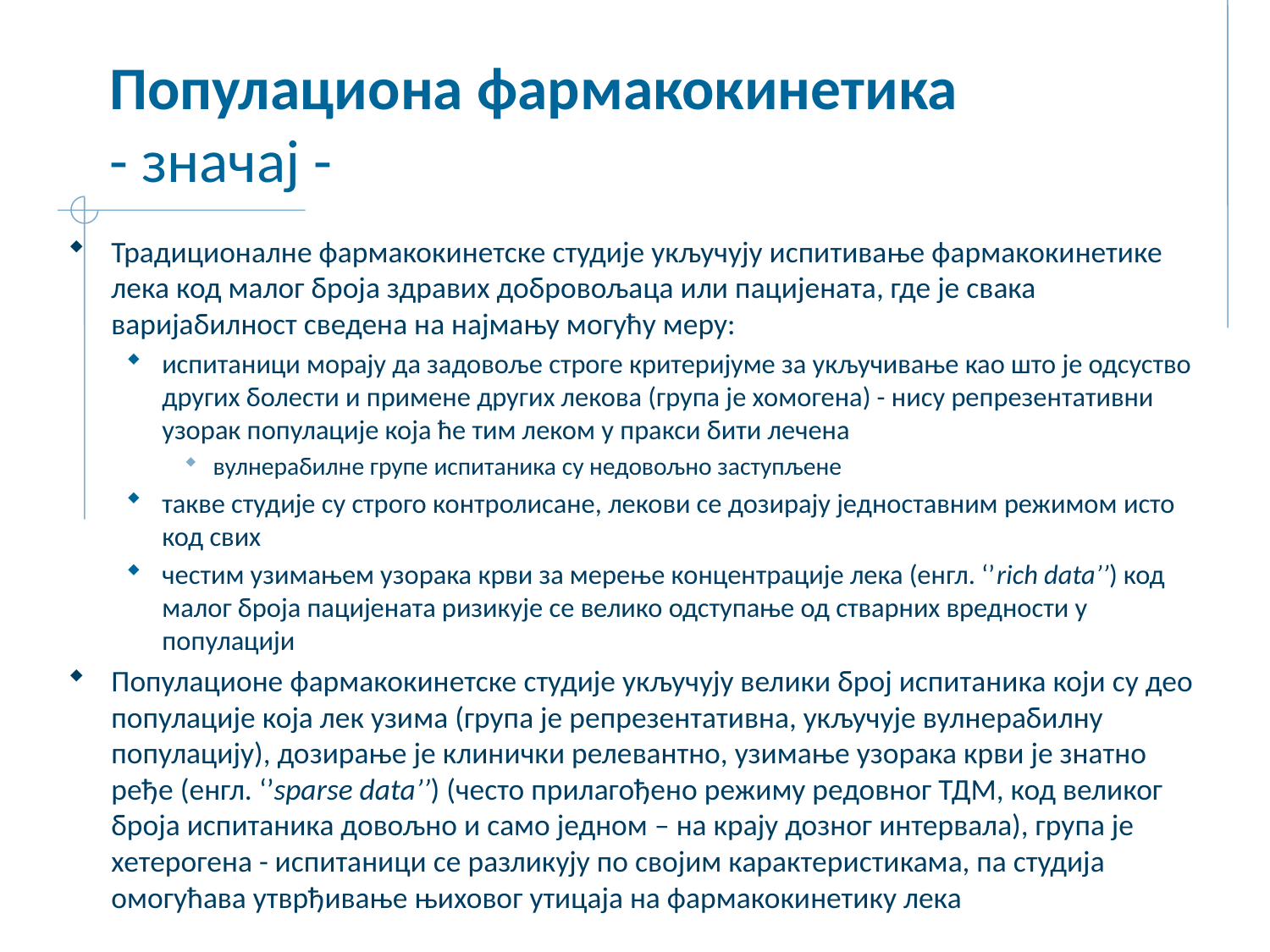

# Популациона фармакокинетика - значај -
Традиционалне фармакокинетске студије укључују испитивање фармакокинетике лека код малог броја здравих добровољаца или пацијената, где је свака варијабилност сведена на најмању могућу меру:
испитаници морају да задовоље строге критеријуме за укључивање као што је одсуство других болести и примене других лекова (група је хомогена) - нису репрезентативни узорак популације која ће тим леком у пракси бити лечена
вулнерабилне групе испитаника су недовољно заступљене
такве студије су строго контролисане, лекови се дозирају једноставним режимом исто код свих
честим узимањем узорака крви за мерење концентрације лека (енгл. ‘’rich data’’) код малог броја пацијената ризикује се велико одступање од стварних вредности у популацији
Популационе фармакокинетске студије укључују велики број испитаника који су део популације која лек узима (група је репрезентативна, укључује вулнерабилну популацију), дозирање је клинички релевантно, узимање узорака крви је знатно ређе (енгл. ‘’sparse data’’) (често прилагођено режиму редовног ТДМ, код великог броја испитаника довољно и само једном – на крају дозног интервала), група је хетерогена - испитаници се разликују по својим карактеристикама, па студија омогућава утврђивање њиховог утицаја на фармакокинетику лека